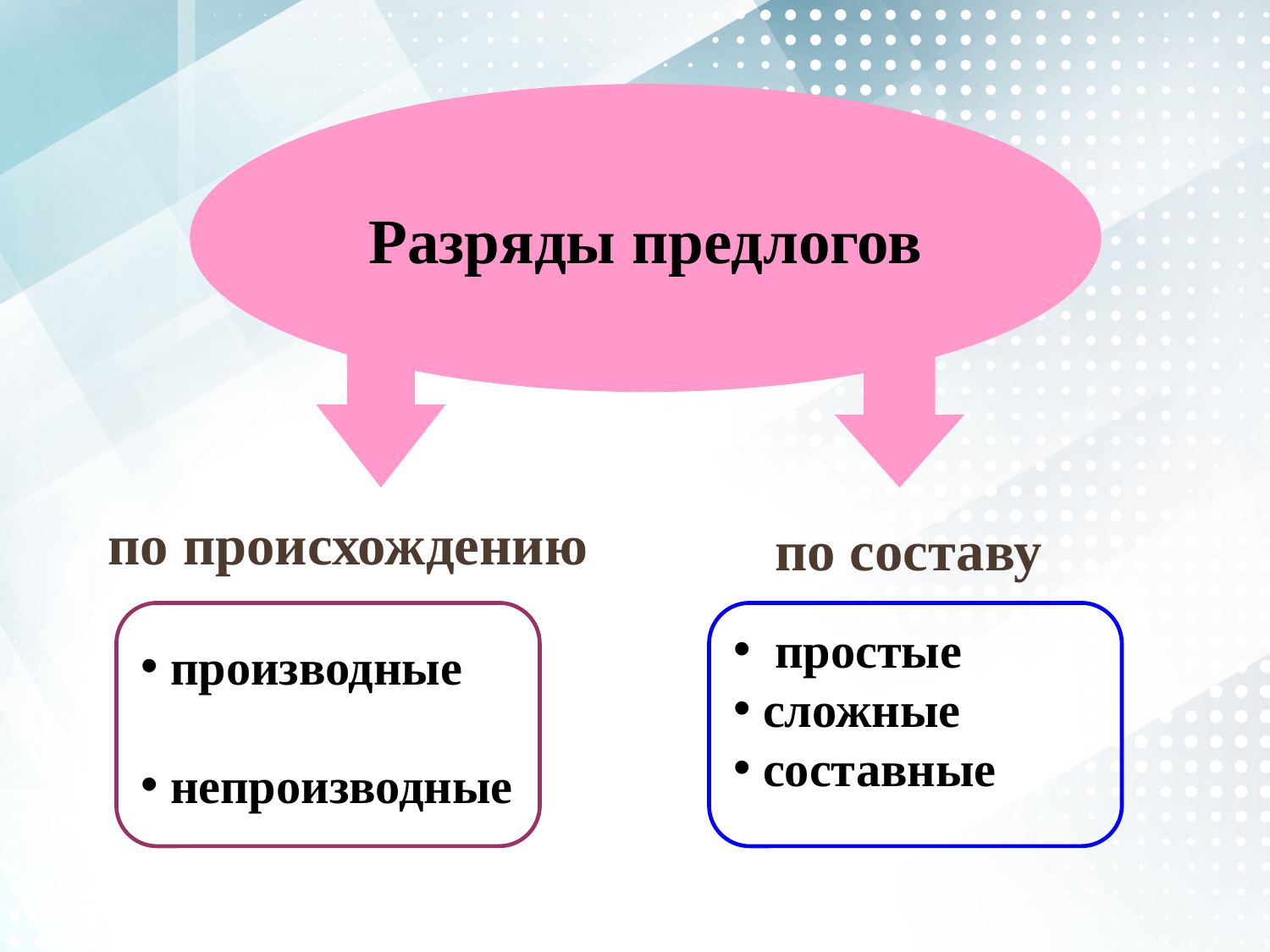

Разряды предлогов

| по происхождению | по составу |
| --- | --- |
 производные

 непроизводные

  простые
 сложные
 составные